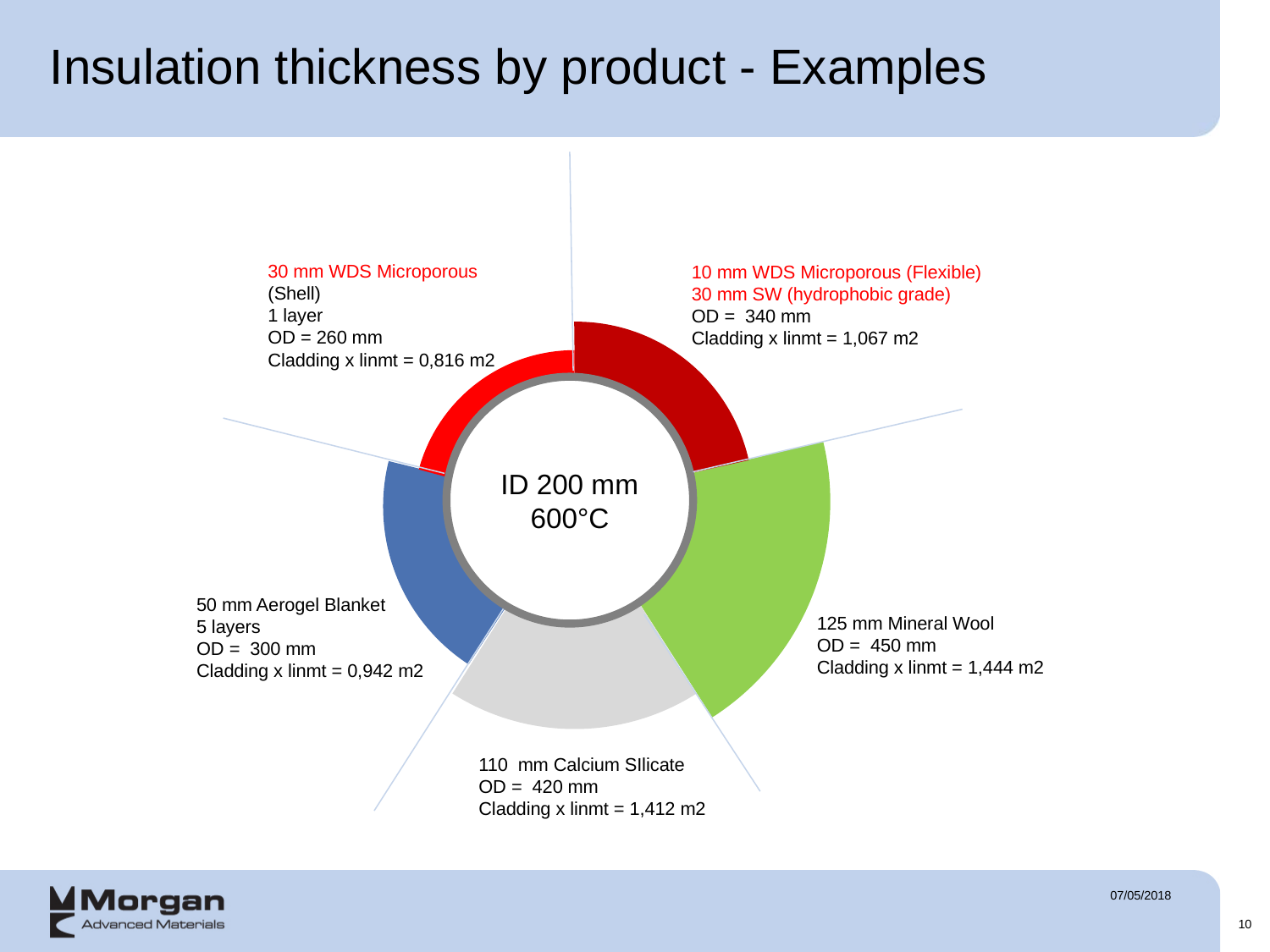

# Insulation thickness by product - Examples

30 mm WDS Microporous  (Shell)
1 layer
OD = 260 mm
Cladding x linmt = 0,816 m2
10 mm WDS Microporous (Flexible)
30 mm SW (hydrophobic grade)
OD =  340 mm
Cladding x linmt = 1,067 m2

ID 200 mm
600°C
50 mm Aerogel Blanket
5 layers
OD =  300 mm
Cladding x linmt = 0,942 m2
125 mm Mineral Wool
OD =  450 mm
Cladding x linmt = 1,444 m2
110  mm Calcium SIlicate
OD =  420 mm
Cladding x linmt = 1,412 m2
07/05/2018
10